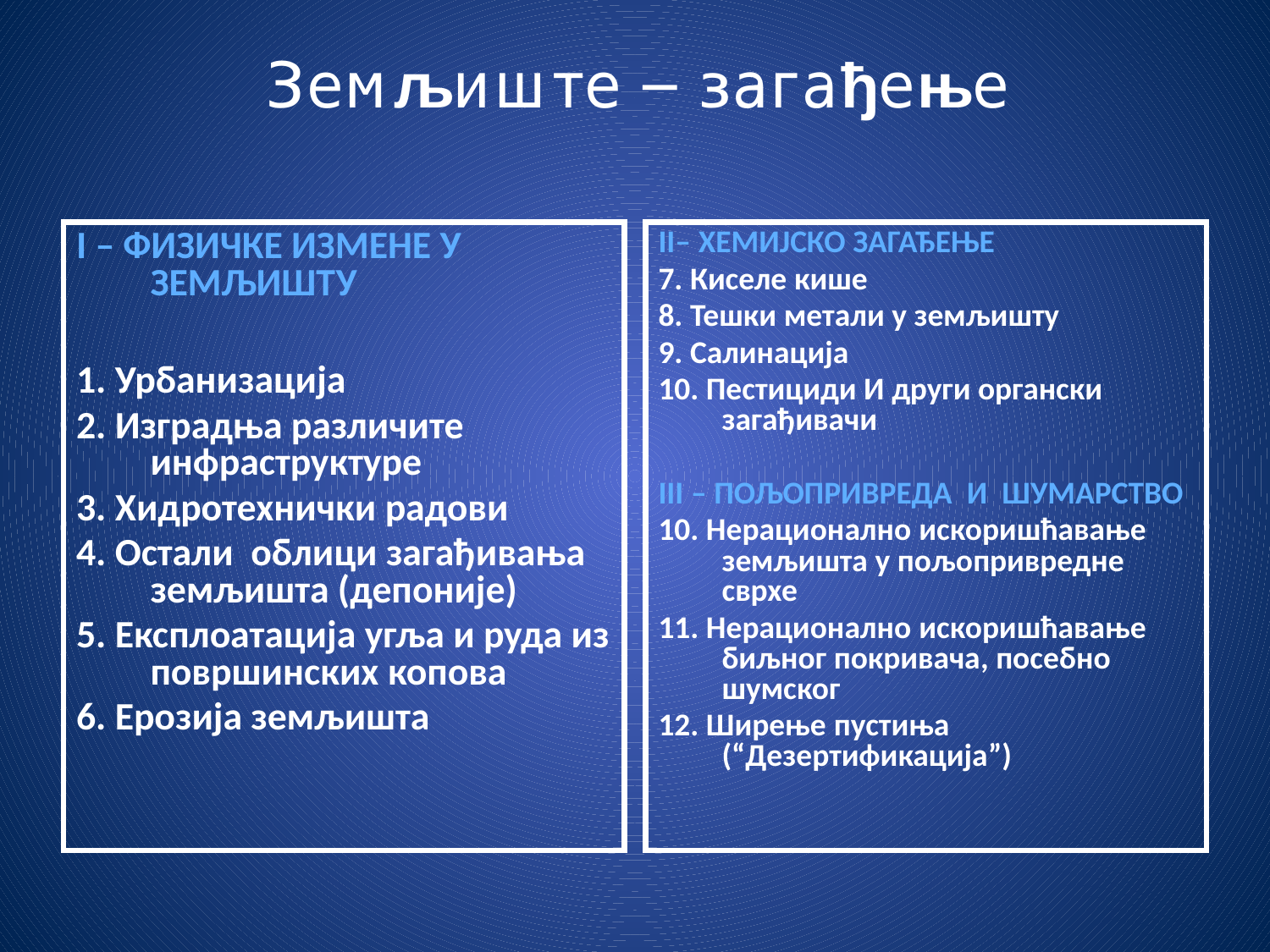

# Земљиште – загађење
I – ФИЗИЧКЕ ИЗМЕНЕ У ЗЕМЉИШТУ

1. Урбанизација
2. Изградња различите инфраструктуре
3. Хидротехнички радови
4. Остали  облици загађивања земљишта (депоније)
5. Експлоатација угља и руда из површинских копова
6. Ерозија земљишта

II– ХЕМИЈСКО ЗАГАЂЕЊЕ
7. Киселе кише
8. Тешки метали у земљишту
9. Салинација
10. Пестициди И други органски загађивачи

III – ПОЉОПРИВРЕДА  И  ШУМАРСТВО
10. Нерационално искоришћавање земљишта у пољопривредне сврхе
11. Нерационално искоришћавање биљног покривача, посебно шумског
12. Ширење пустиња (“Дезертификација”)